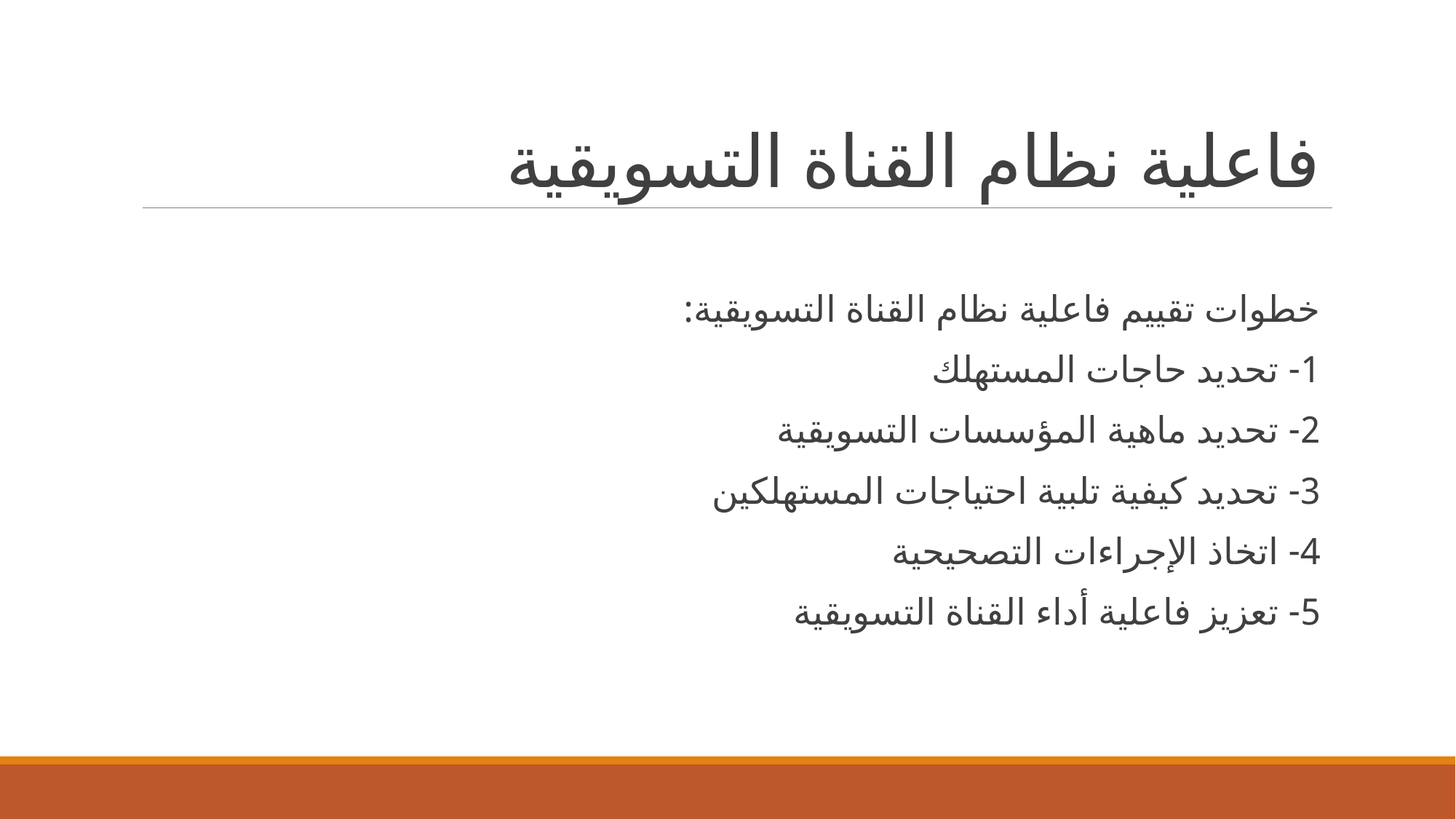

# فاعلية نظام القناة التسويقية

خطوات تقييم فاعلية نظام القناة التسويقية:
1- تحديد حاجات المستهلك
2- تحديد ماهية المؤسسات التسويقية
3- تحديد كيفية تلبية احتياجات المستهلكين
4- اتخاذ الإجراءات التصحيحية
5- تعزيز فاعلية أداء القناة التسويقية